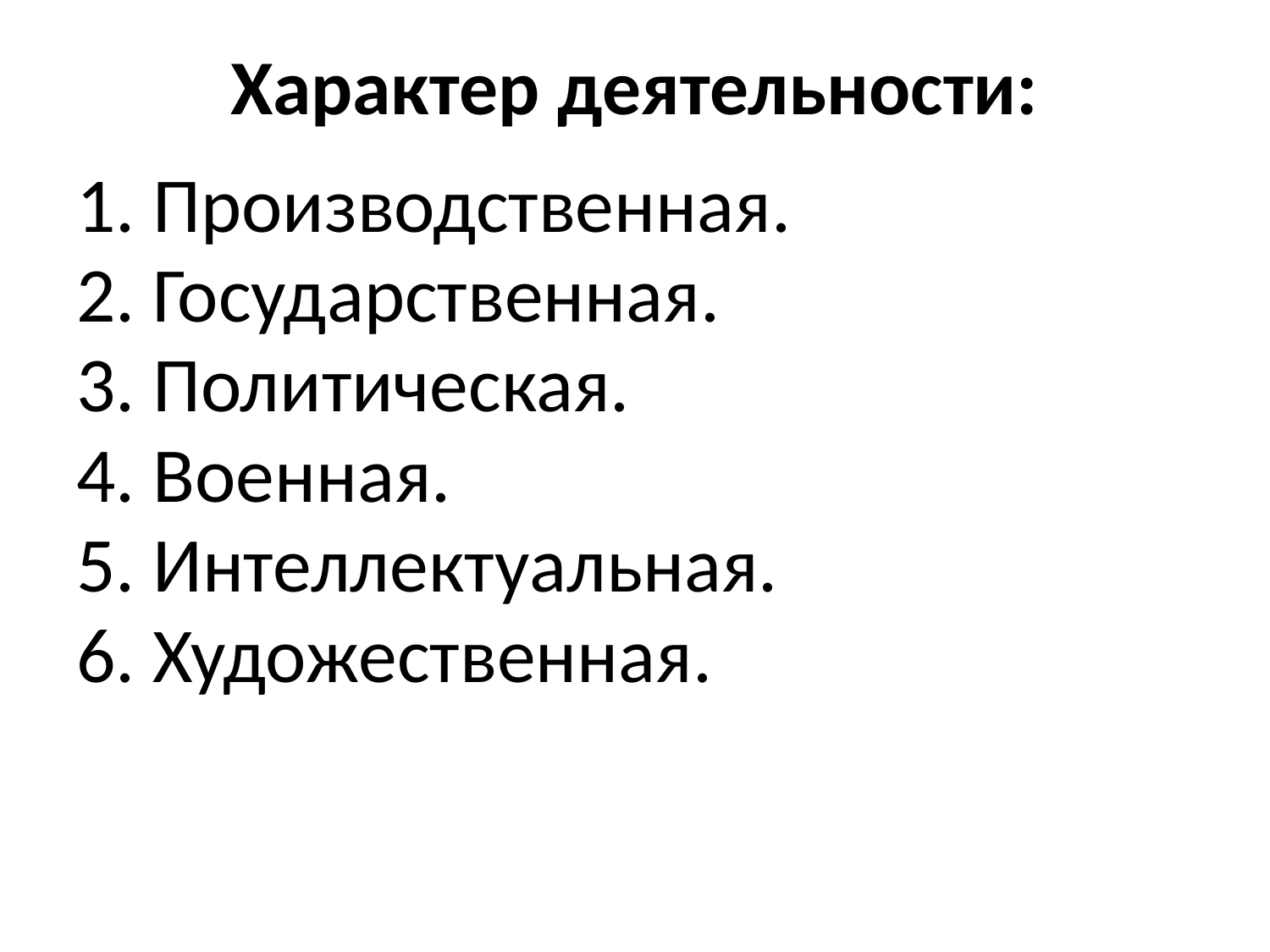

# Характер деятельности:
1. Производственная.
2. Государственная.
3. Политическая.
4. Военная.
5. Интеллектуальная.
6. Художественная.